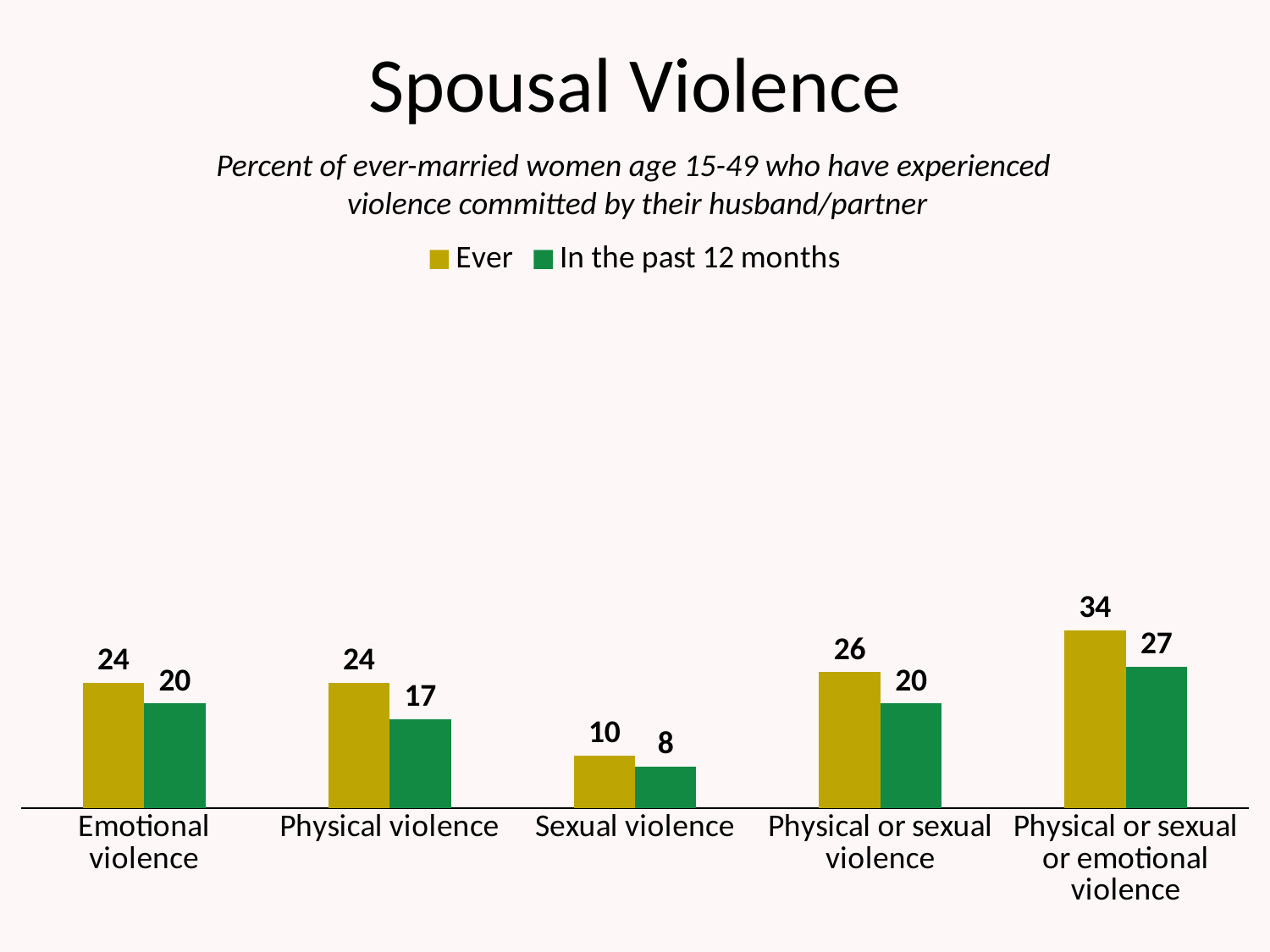

# Spousal Violence
Percent of ever-married women age 15-49 who have experienced
violence committed by their husband/partner

### Chart

| Category | Ever | In the past 12 months |
|---|---|---|
| Emotional violence | 24.0 | 20.0 |
| Physical violence | 24.0 | 17.0 |
| Sexual violence | 10.0 | 8.0 |
| Physical or sexual violence | 26.0 | 20.0 |
| Physical or sexual or emotional violence | 34.0 | 27.0 |